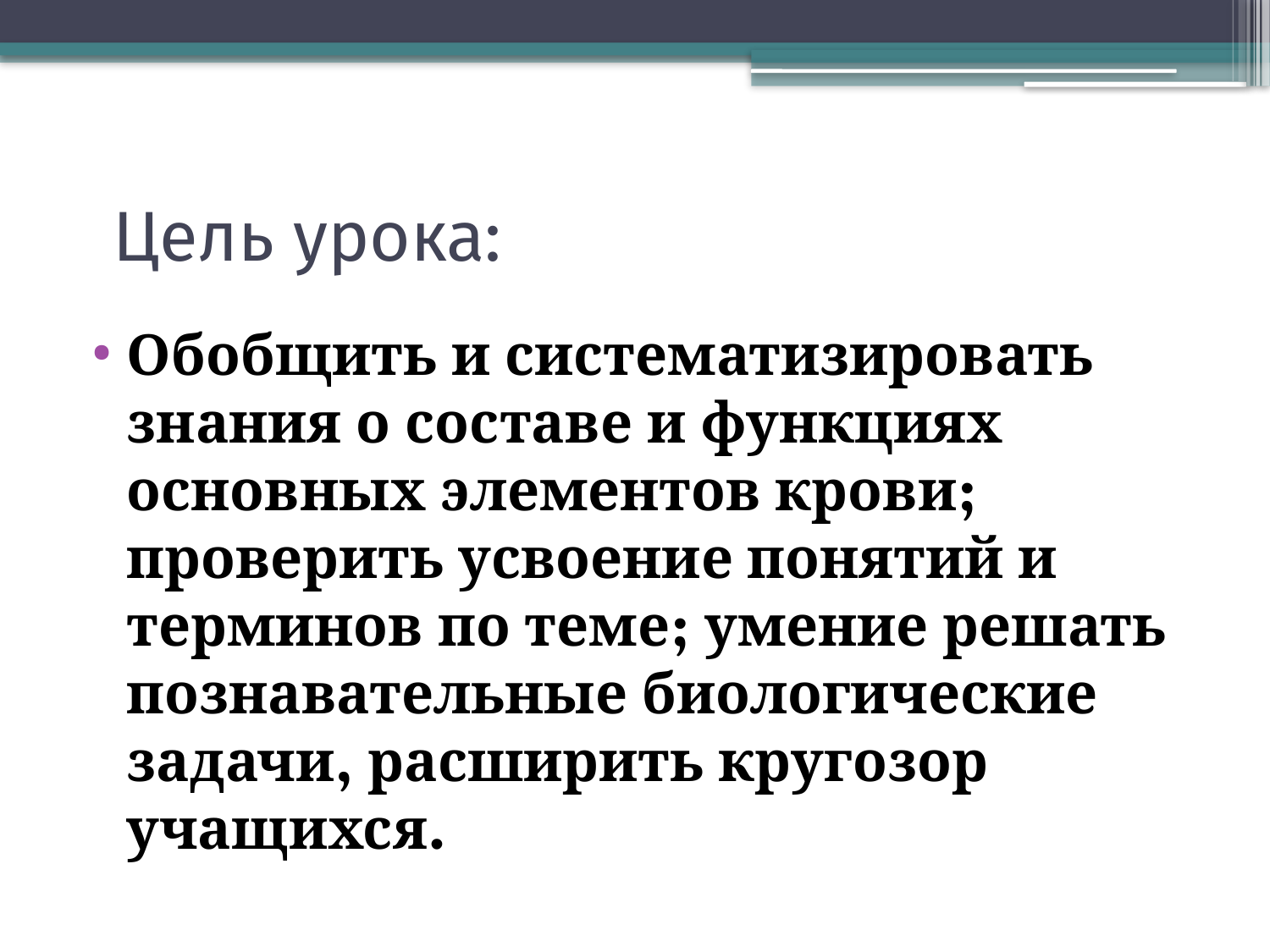

# Цель урока:
Обобщить и систематизировать знания о составе и функциях основных элементов крови; проверить усвоение понятий и терминов по теме; умение решать познавательные биологические задачи, расширить кругозор учащихся.